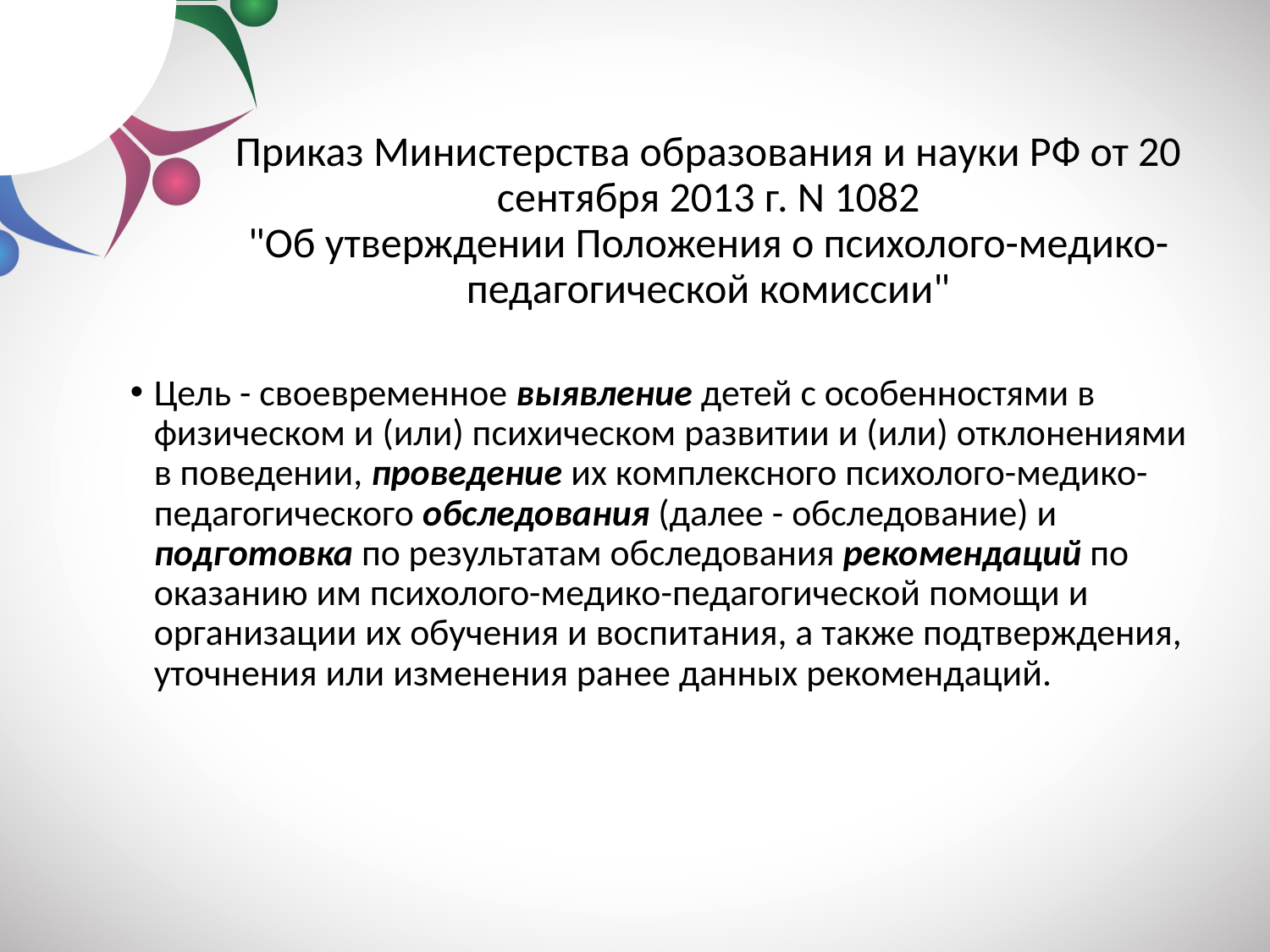

# Приказ Министерства образования и науки РФ от 20 сентября 2013 г. N 1082 "Об утверждении Положения о психолого-медико-педагогической комиссии"
Цель - своевременное выявление детей с особенностями в физическом и (или) психическом развитии и (или) отклонениями в поведении, проведение их комплексного психолого-медико-педагогического обследования (далее - обследование) и подготовка по результатам обследования рекомендаций по оказанию им психолого-медико-педагогической помощи и организации их обучения и воспитания, а также подтверждения, уточнения или изменения ранее данных рекомендаций.